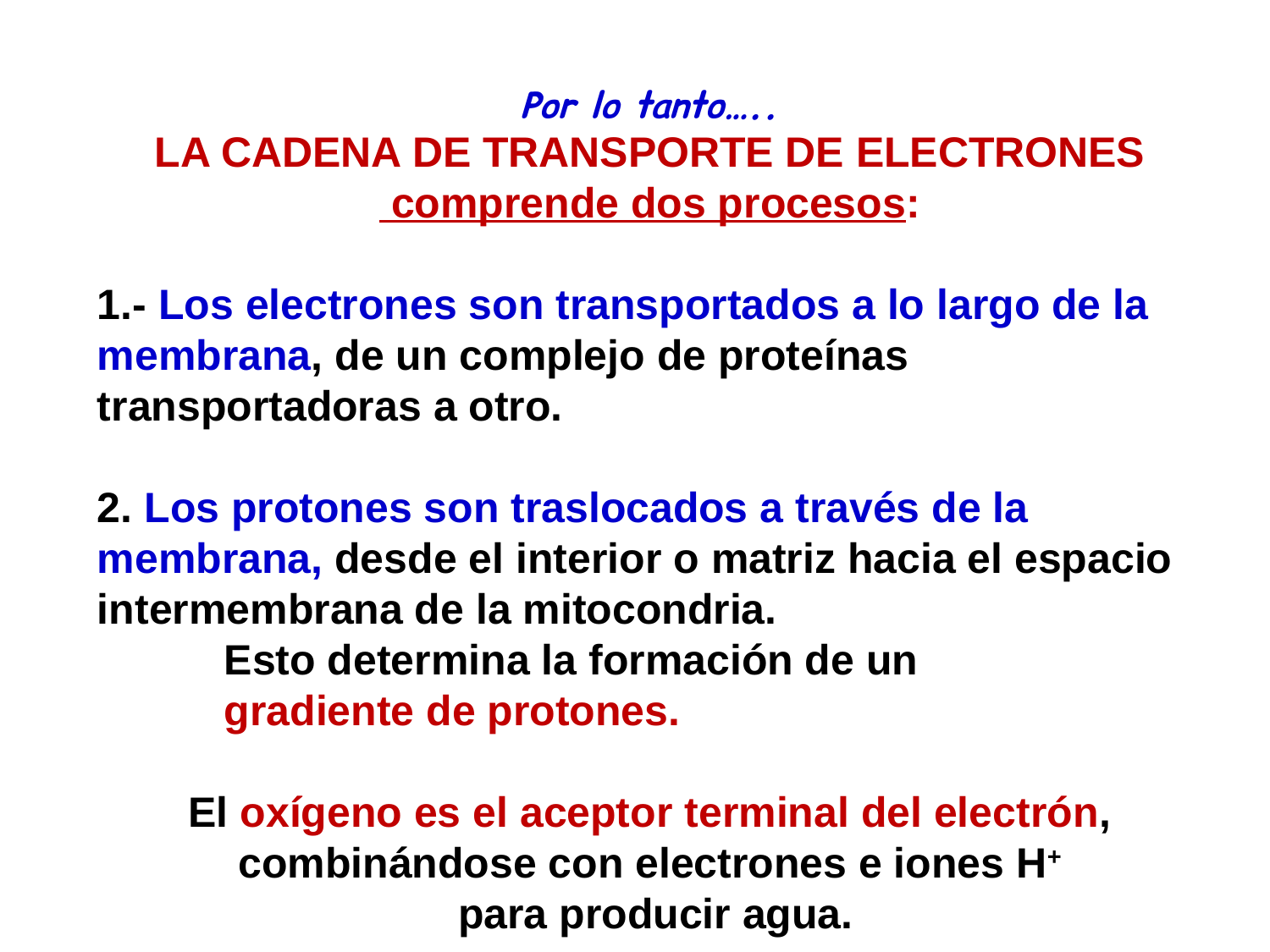

Por lo tanto…..
LA CADENA DE TRANSPORTE DE ELECTRONES
 comprende dos procesos:

1.- Los electrones son transportados a lo largo de la membrana, de un complejo de proteínas transportadoras a otro.

2. Los protones son traslocados a través de la membrana, desde el interior o matriz hacia el espacio intermembrana de la mitocondria.
	Esto determina la formación de un
	gradiente de protones.

El oxígeno es el aceptor terminal del electrón, combinándose con electrones e iones H+
 para producir agua.